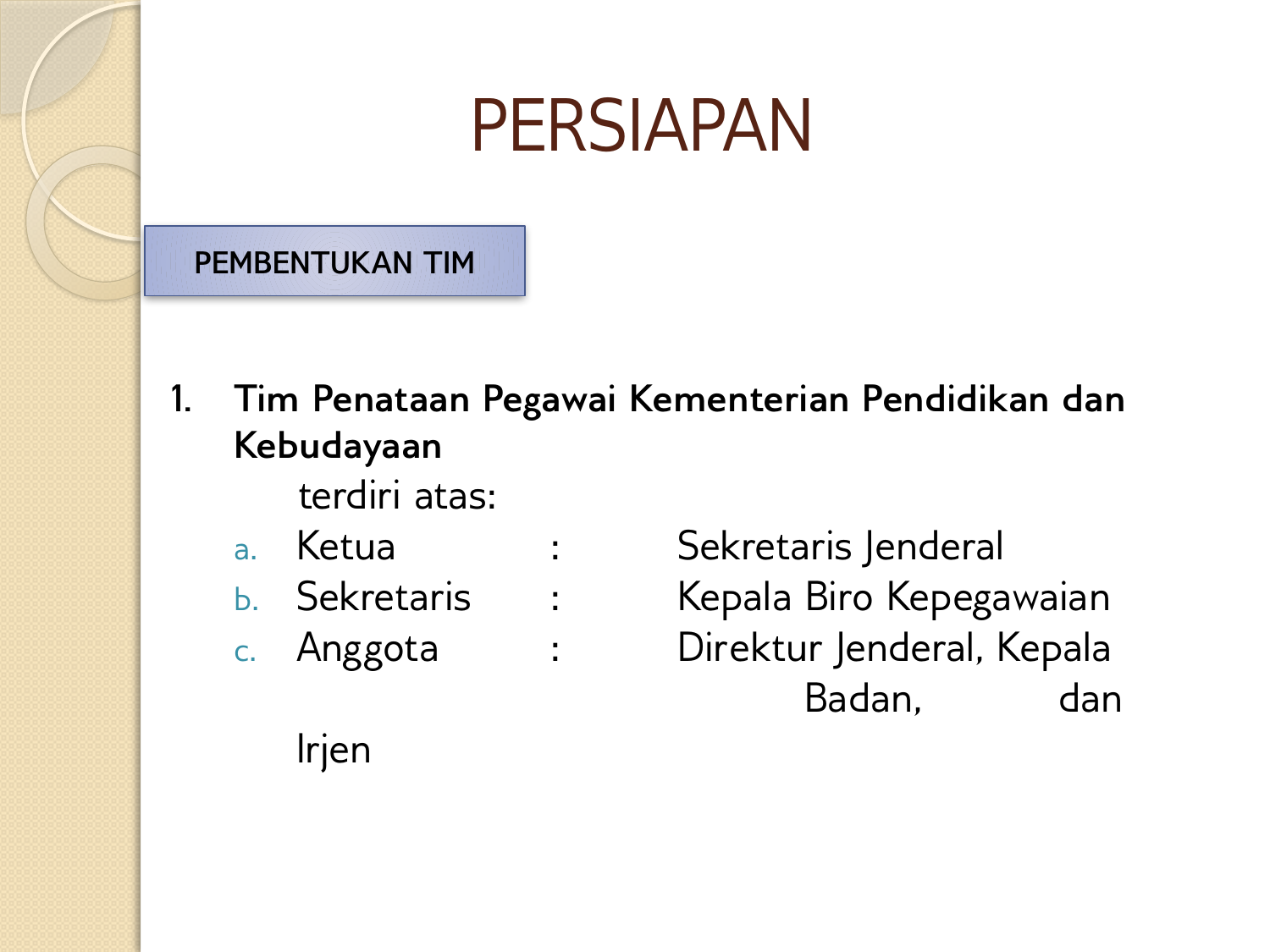

# PERSIAPAN
PEMBENTUKAN TIM
1.	Tim Penataan Pegawai Kementerian Pendidikan dan Kebudayaan
	terdiri atas:
Ketua		: 	Sekretaris Jenderal
Sekretaris	: 	Kepala Biro Kepegawaian
Anggota	: 	Direktur Jenderal, Kepala
					Badan, 	dan Irjen